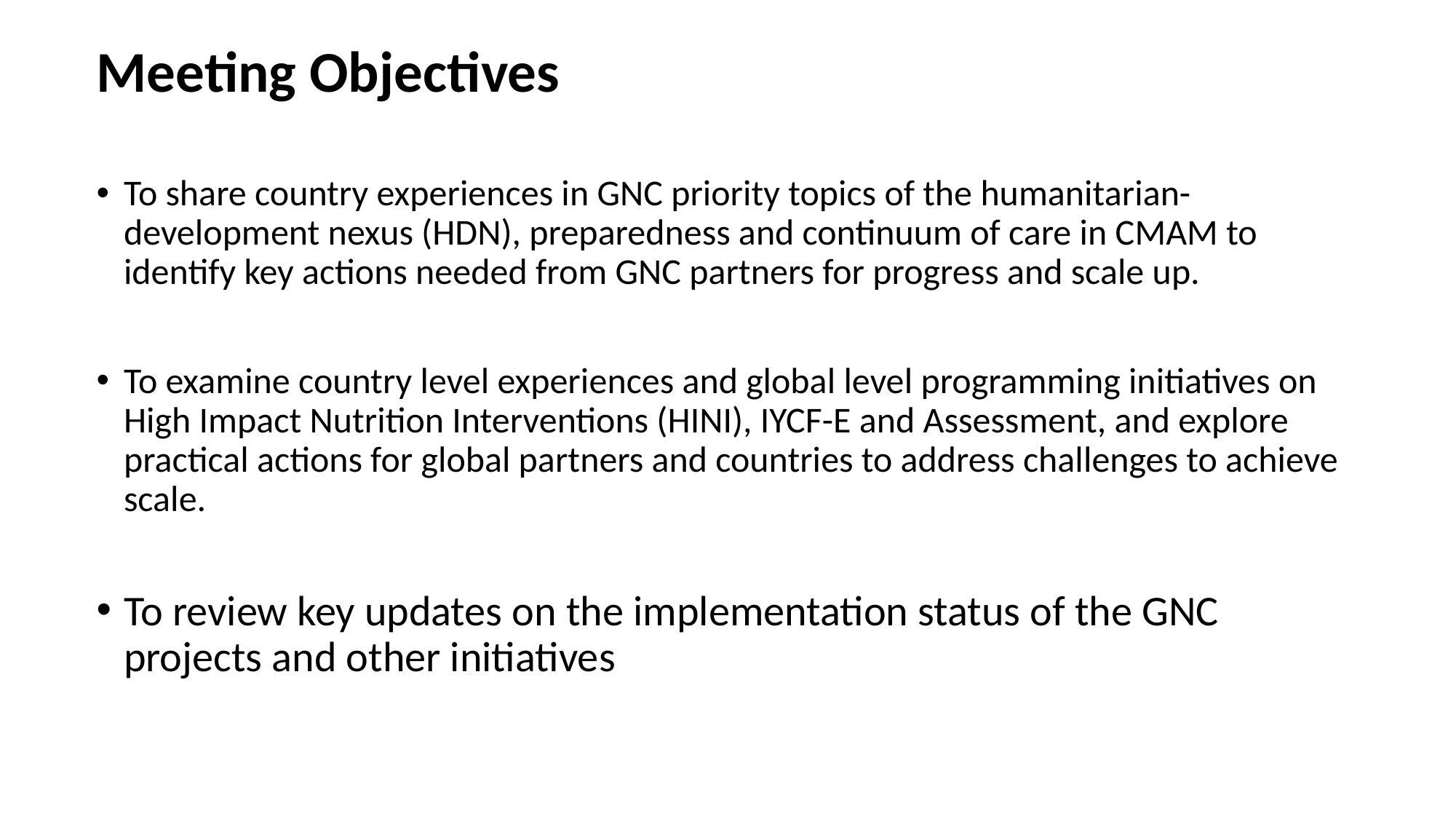

Meeting Objectives

To share country experiences in GNC priority topics of the humanitarian-development nexus (HDN), preparedness and continuum of care in CMAM to identify key actions needed from GNC partners for progress and scale up.

To examine country level experiences and global level programming initiatives on High Impact Nutrition Interventions (HINI), IYCF-E and Assessment, and explore practical actions for global partners and countries to address challenges to achieve scale.

To review key updates on the implementation status of the GNC projects and other initiatives